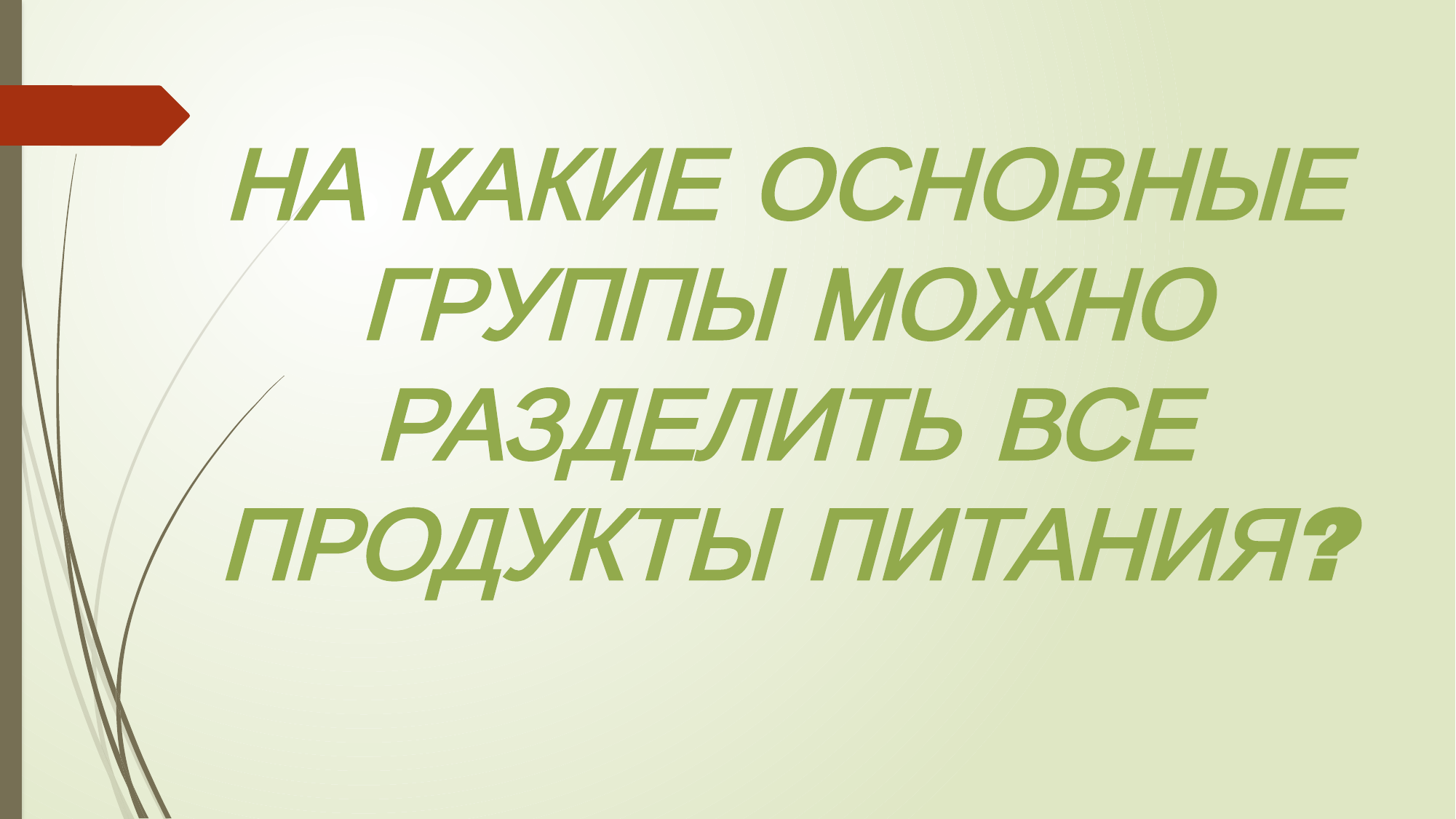

#
НА КАКИЕ ОСНОВНЫЕ ГРУППЫ МОЖНО РАЗДЕЛИТЬ ВСЕ ПРОДУКТЫ ПИТАНИЯ?